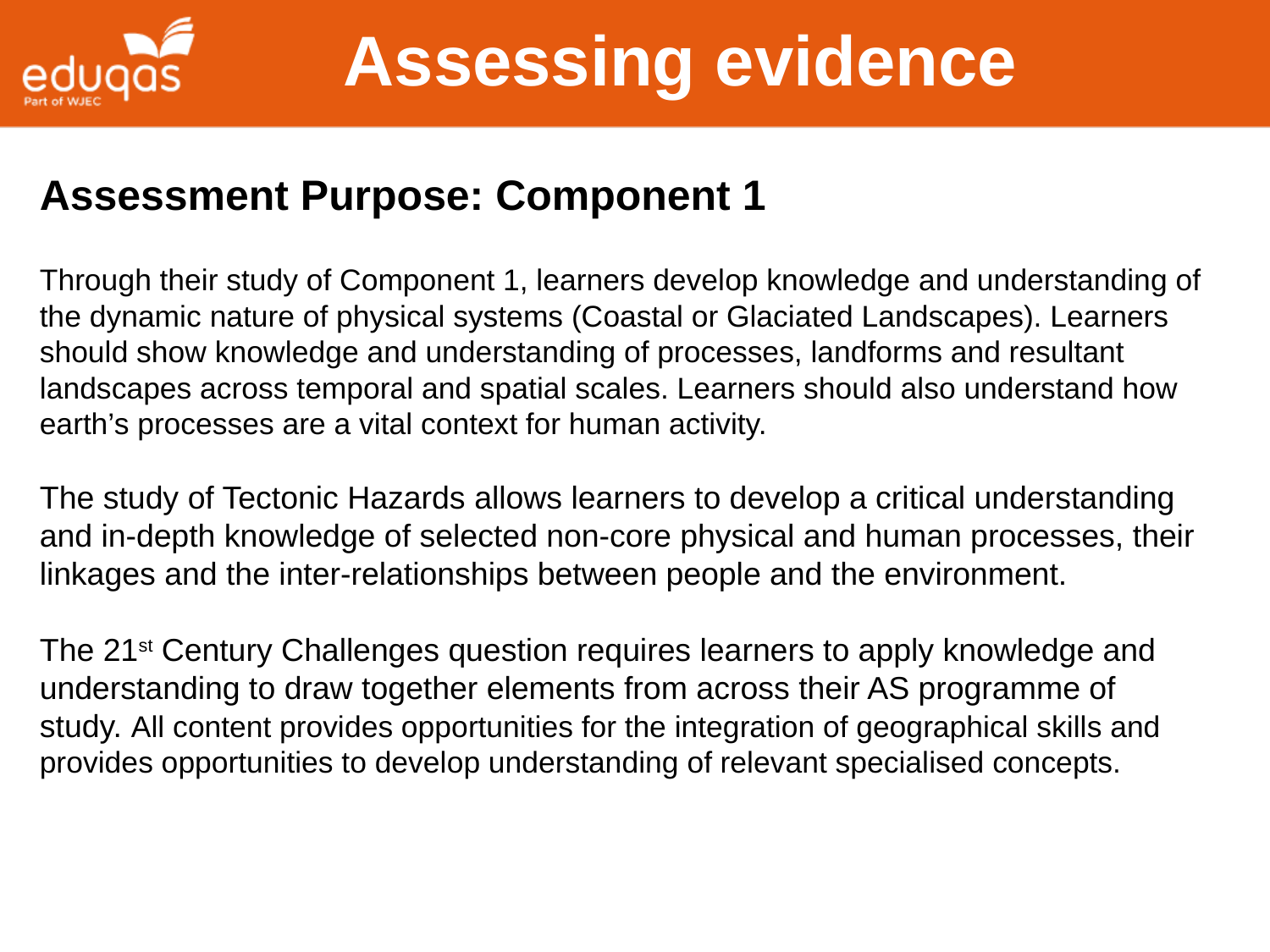

Assessing evidence
Assessment Purpose: Component 1

Through their study of Component 1, learners develop knowledge and understanding of the dynamic nature of physical systems (Coastal or Glaciated Landscapes). Learners should show knowledge and understanding of processes, landforms and resultant landscapes across temporal and spatial scales. Learners should also understand how earth’s processes are a vital context for human activity.

The study of Tectonic Hazards allows learners to develop a critical understanding and in-depth knowledge of selected non-core physical and human processes, their linkages and the inter-relationships between people and the environment.

The 21st Century Challenges question requires learners to apply knowledge and understanding to draw together elements from across their AS programme of study. All content provides opportunities for the integration of geographical skills and provides opportunities to develop understanding of relevant specialised concepts.